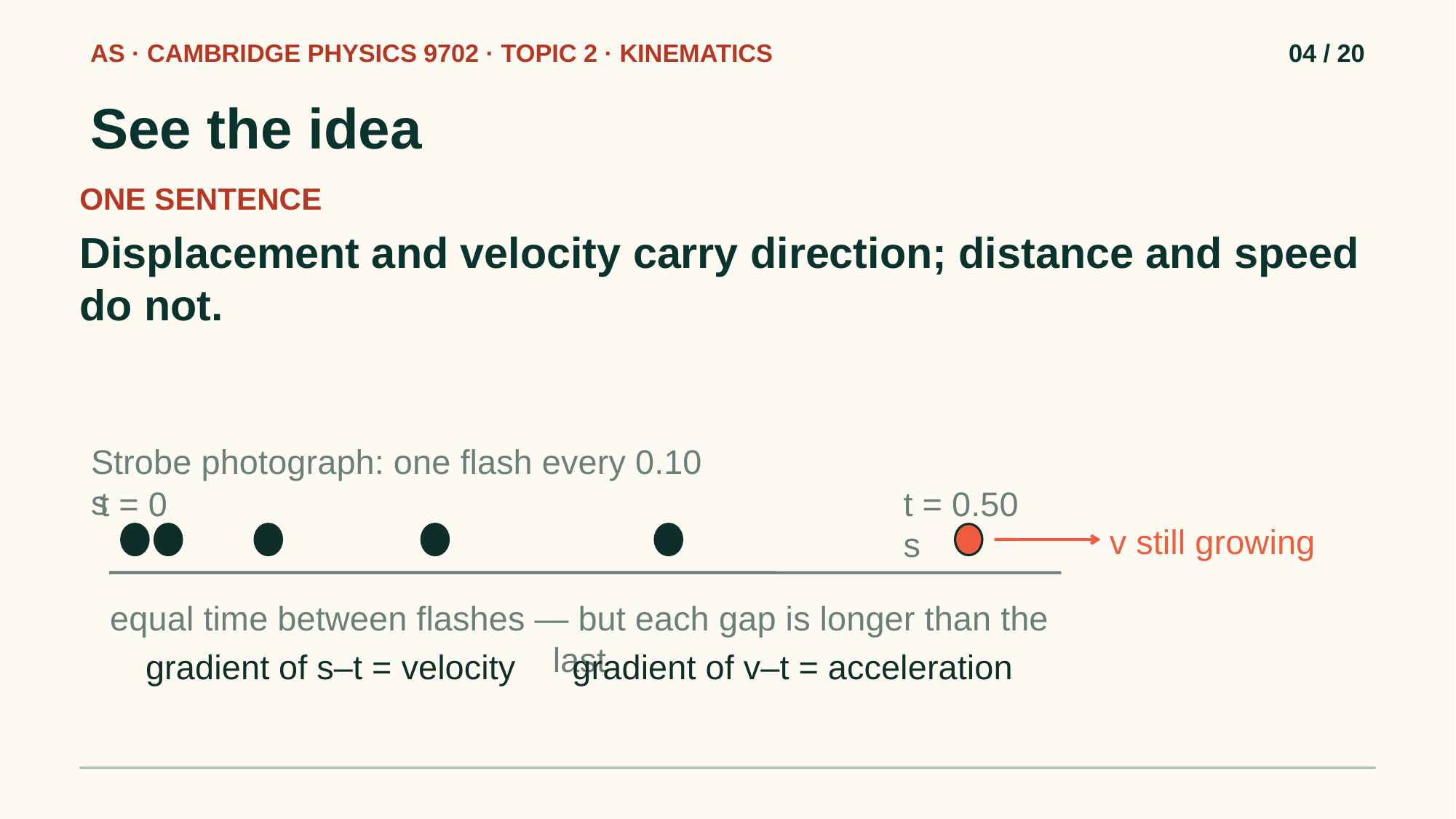

AS · CAMBRIDGE PHYSICS 9702 · TOPIC 2 · KINEMATICS
04 / 20
See the idea
ONE SENTENCE
Displacement and velocity carry direction; distance and speed do not.
Strobe photograph: one flash every 0.10 s
t = 0
t = 0.50 s
v still growing

equal time between flashes — but each gap is longer than the last
gradient of s–t = velocity      gradient of v–t = acceleration